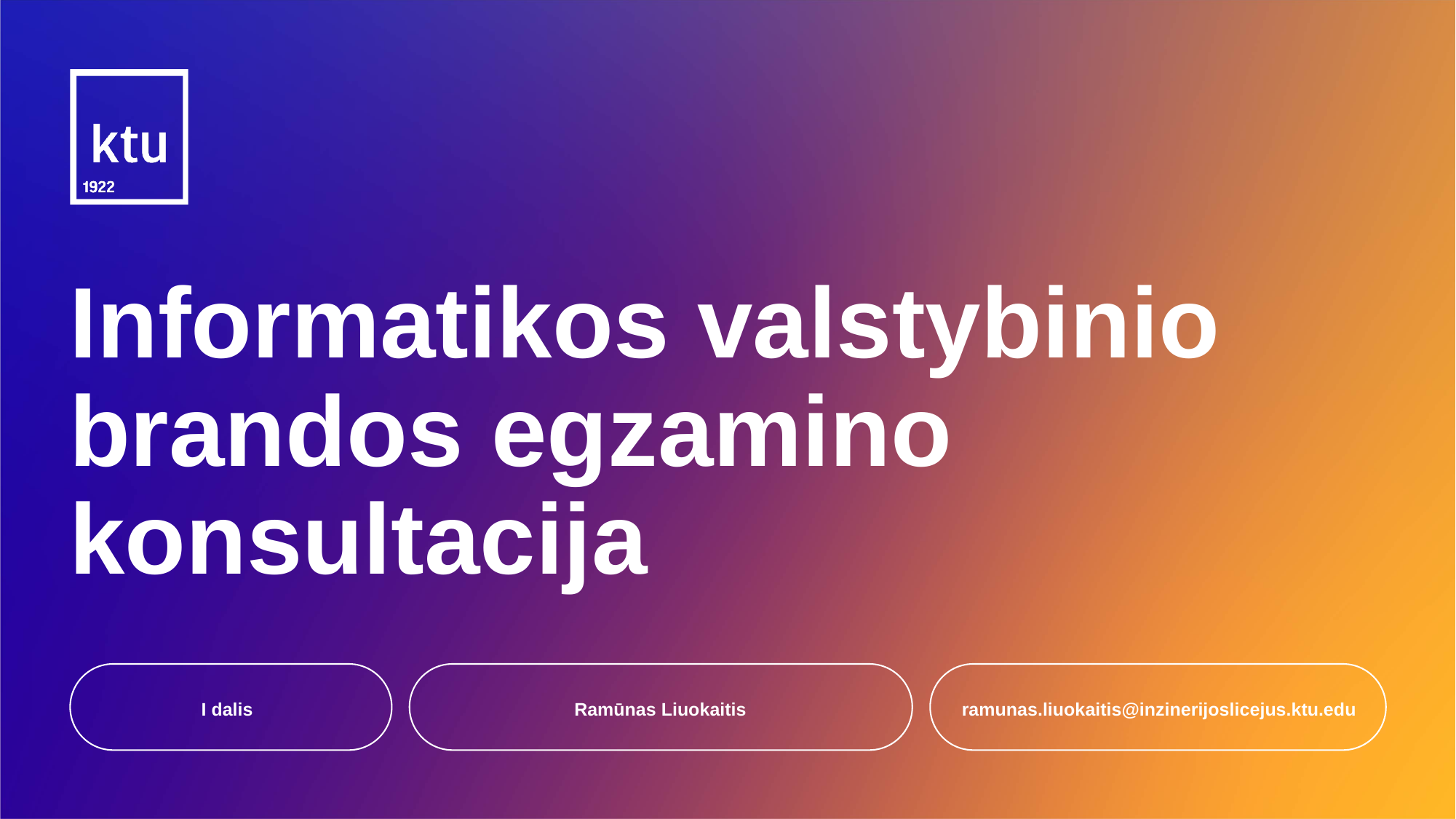

# Informatikos valstybinio brandos egzamino konsultacija

I dalis
Ramūnas Liuokaitis
ramunas.liuokaitis@inzinerijoslicejus.ktu.edu